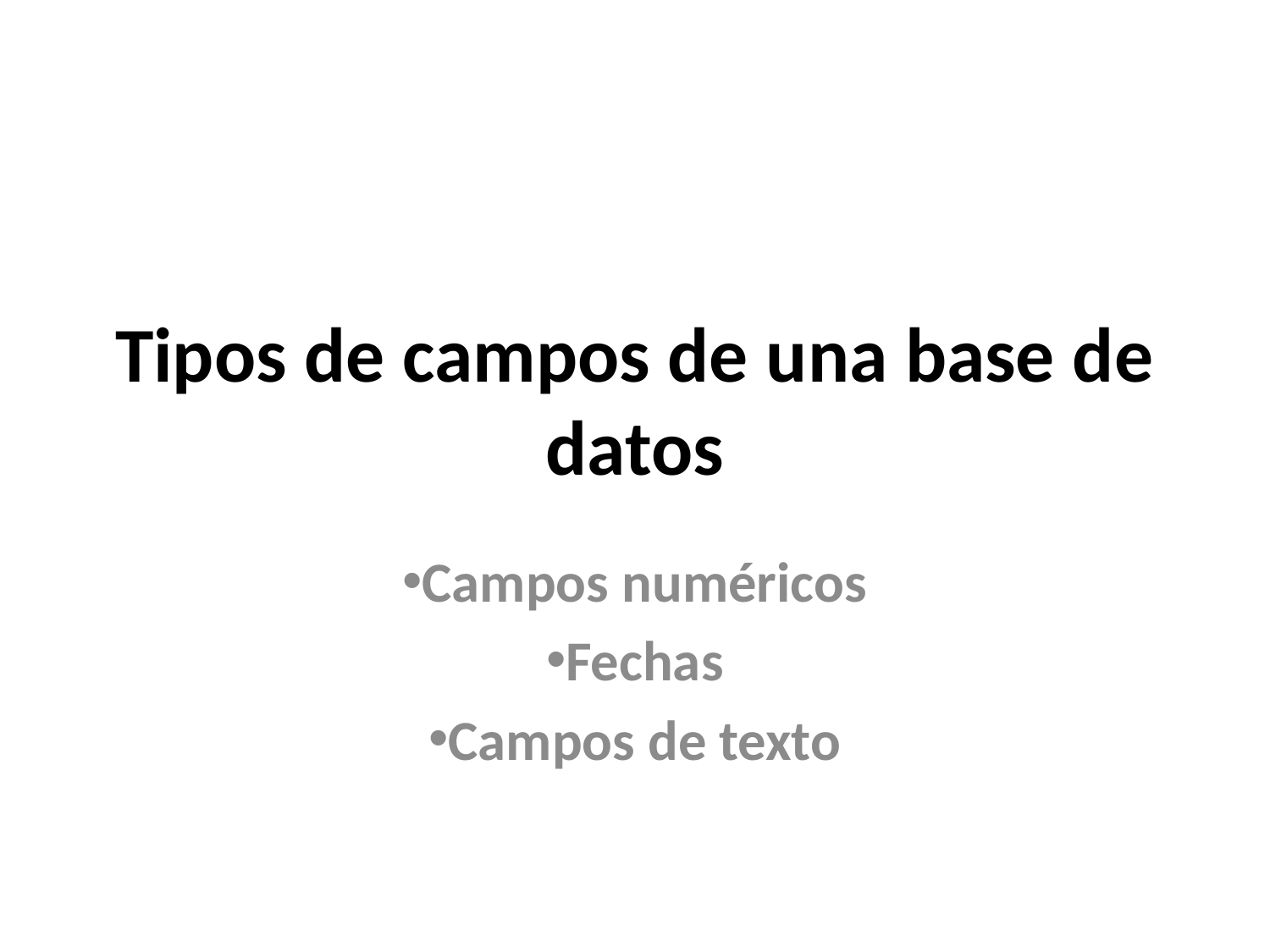

# Tipos de campos de una base de datos
Campos numéricos
Fechas
Campos de texto